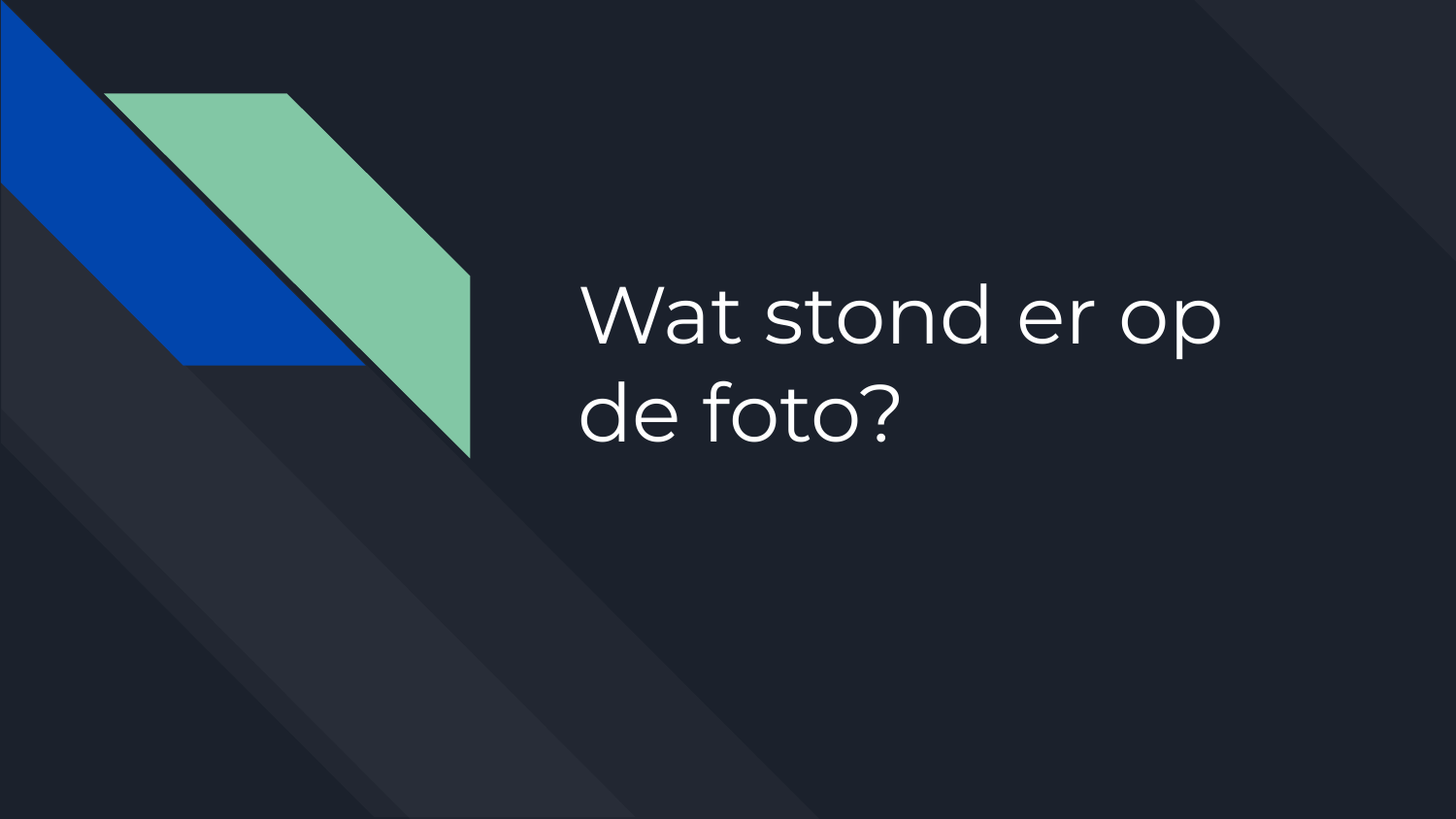

# Wat stond er op de foto?